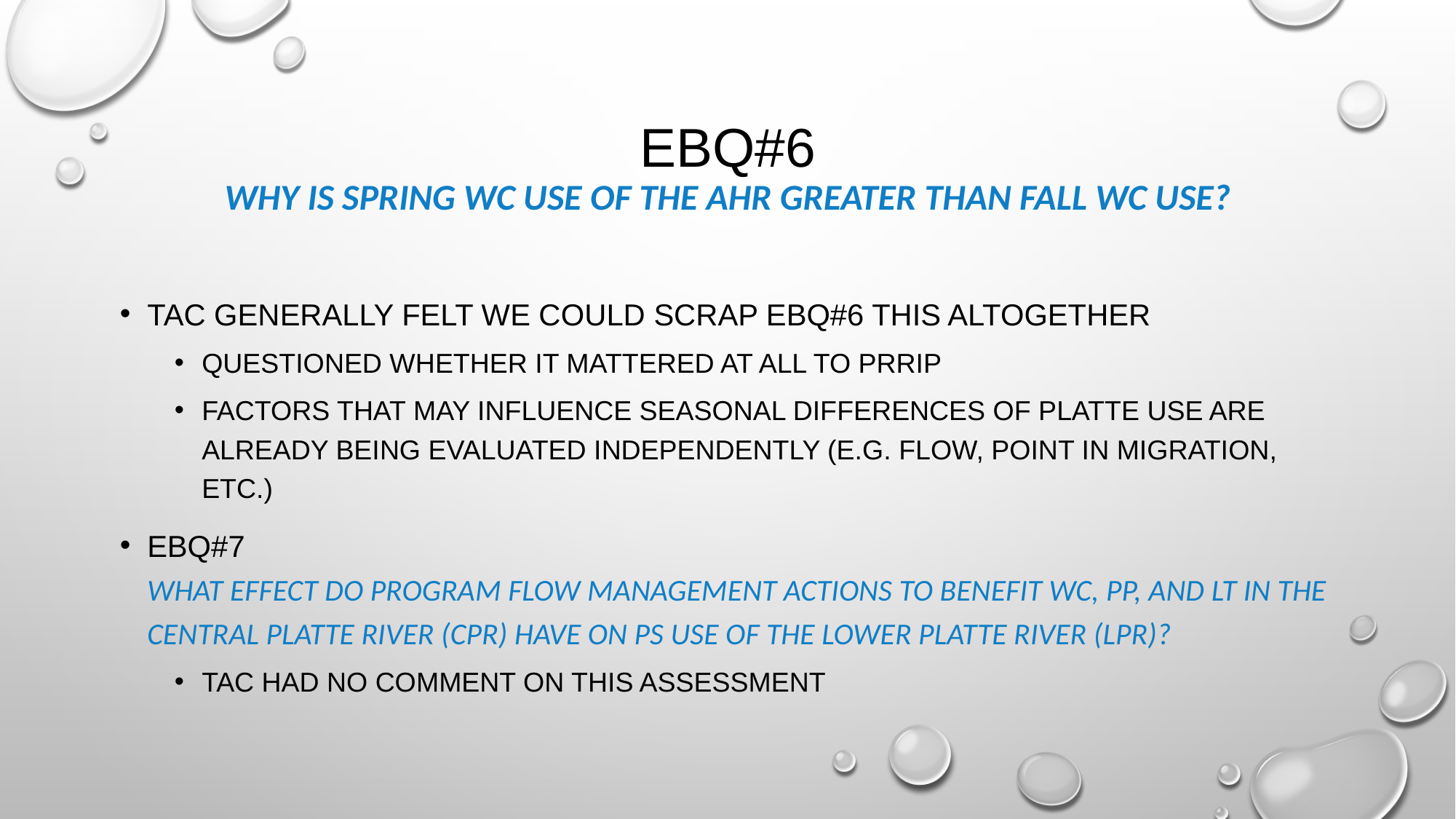

# Ebq#6 Why is spring WC use of the AHR greater than fall WC use?
Tac generally felt we could scrap ebq#6 this altogether
Questioned whether it mattered at all to prrip
Factors that may influence seasonal differences of platte use are already being evaluated independently (e.g. flow, point in migration, etc.)
EBQ#7
What effect do Program flow management actions to benefit WC, PP, and LT in the central Platte River (CPR) have on PS use of the lower Platte River (LPR)?
Tac had no comment on this assessment